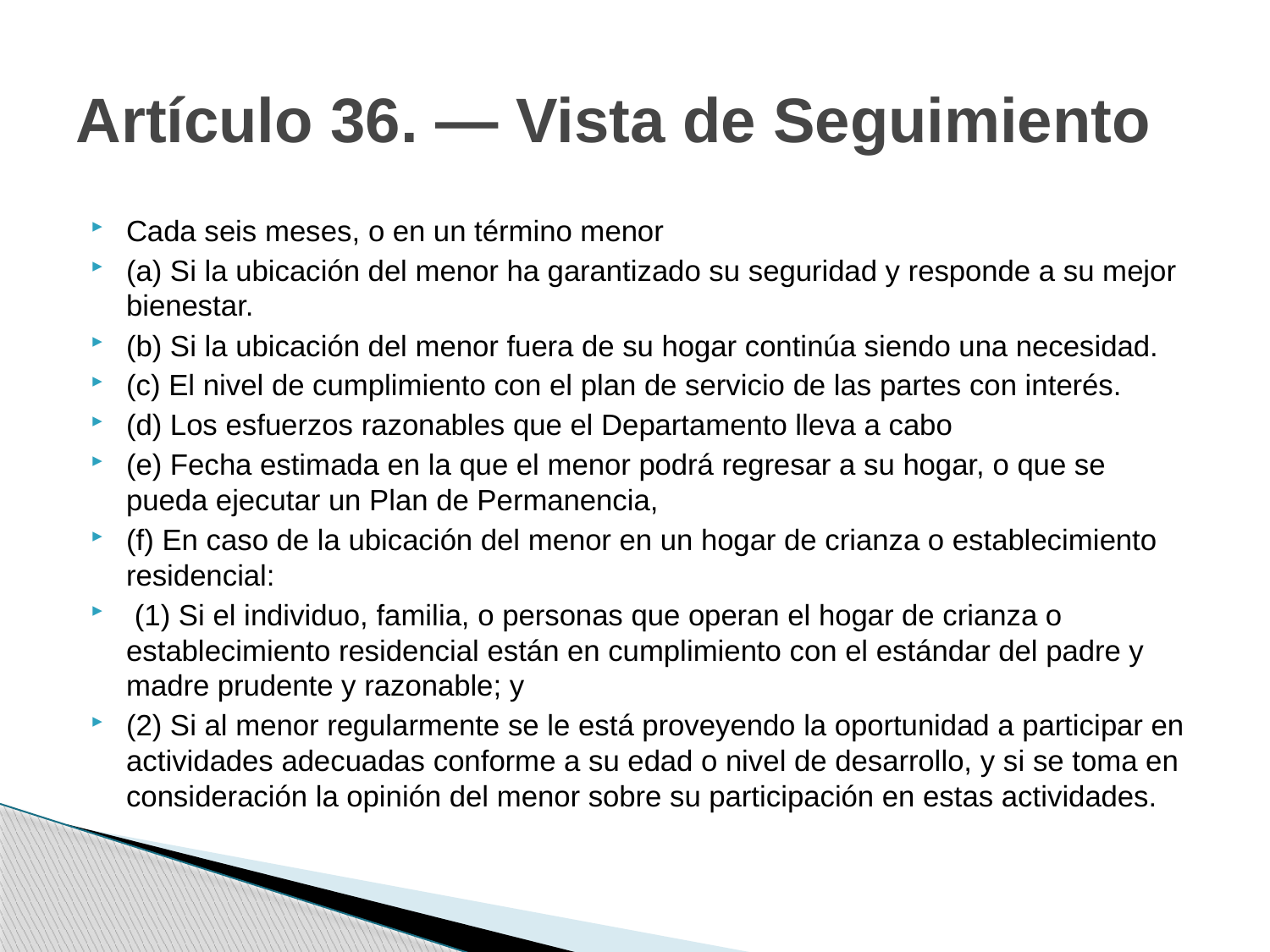

# Artículo 36. — Vista de Seguimiento
Cada seis meses, o en un término menor
(a) Si la ubicación del menor ha garantizado su seguridad y responde a su mejor bienestar.
(b) Si la ubicación del menor fuera de su hogar continúa siendo una necesidad.
(c) El nivel de cumplimiento con el plan de servicio de las partes con interés.
(d) Los esfuerzos razonables que el Departamento lleva a cabo
(e) Fecha estimada en la que el menor podrá regresar a su hogar, o que se pueda ejecutar un Plan de Permanencia,
(f) En caso de la ubicación del menor en un hogar de crianza o establecimiento residencial:
 (1) Si el individuo, familia, o personas que operan el hogar de crianza o establecimiento residencial están en cumplimiento con el estándar del padre y madre prudente y razonable; y
(2) Si al menor regularmente se le está proveyendo la oportunidad a participar en actividades adecuadas conforme a su edad o nivel de desarrollo, y si se toma en consideración la opinión del menor sobre su participación en estas actividades.